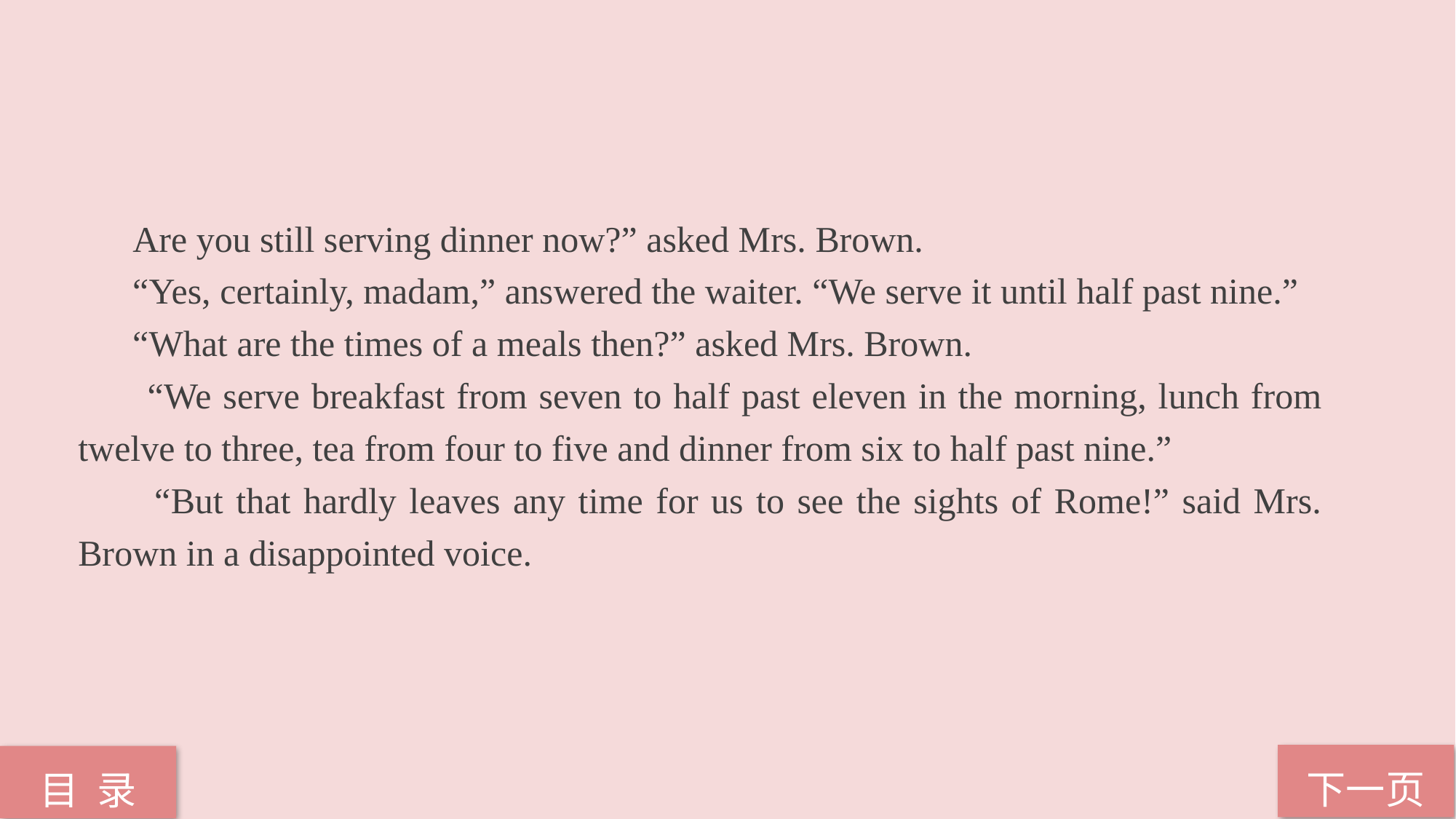

Are you still serving dinner now?” asked Mrs. Brown.
      “Yes, certainly, madam,” answered the waiter. “We serve it until half past nine.”
      “What are the times of a meals then?” asked Mrs. Brown.
      “We serve breakfast from seven to half past eleven in the morning, lunch from twelve to three, tea from four to five and dinner from six to half past nine.”
      “But that hardly leaves any time for us to see the sights of Rome!” said Mrs. Brown in a disappointed voice.